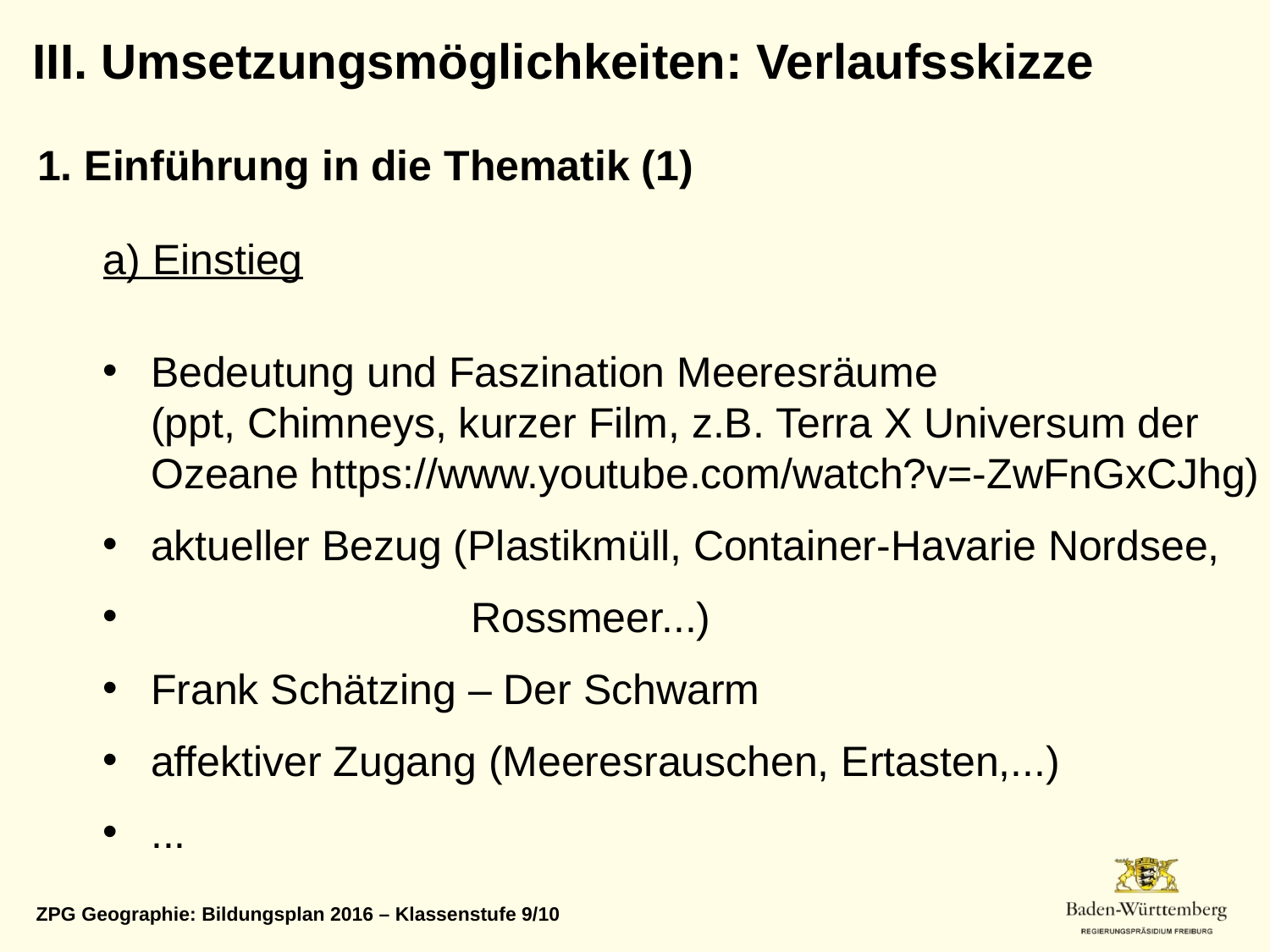

III. Umsetzungsmöglichkeiten: Verlaufsskizze
1. Einführung in die Thematik (1)
a) Einstieg

Bedeutung und Faszination Meeresräume
(ppt, Chimneys, kurzer Film, z.B. Terra X Universum der
Ozeane https://www.youtube.com/watch?v=-ZwFnGxCJhg)
aktueller Bezug (Plastikmüll, Container-Havarie Nordsee,
                           Rossmeer...)
Frank Schätzing – Der Schwarm
affektiver Zugang (Meeresrauschen, Ertasten,...)
...